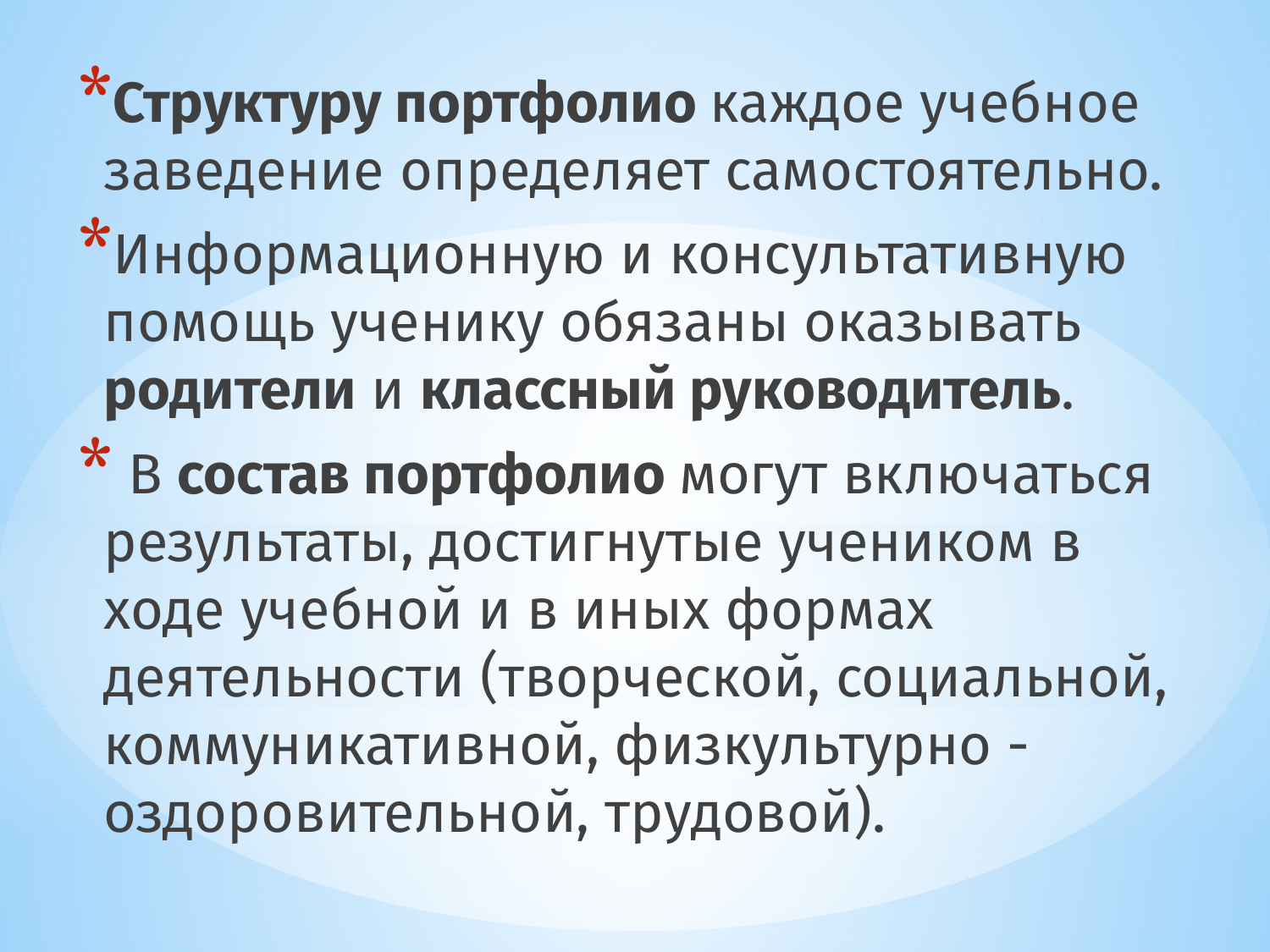

Структуру портфолио каждое учебное заведение определяет самостоятельно.
Информационную и консультативную помощь ученику обязаны оказывать родители и классный руководитель.
 В состав портфолио могут включаться результаты, достигнутые учеником в ходе учебной и в иных формах деятельности (творческой, социальной, коммуникативной, физкультурно -оздоровительной, трудовой).